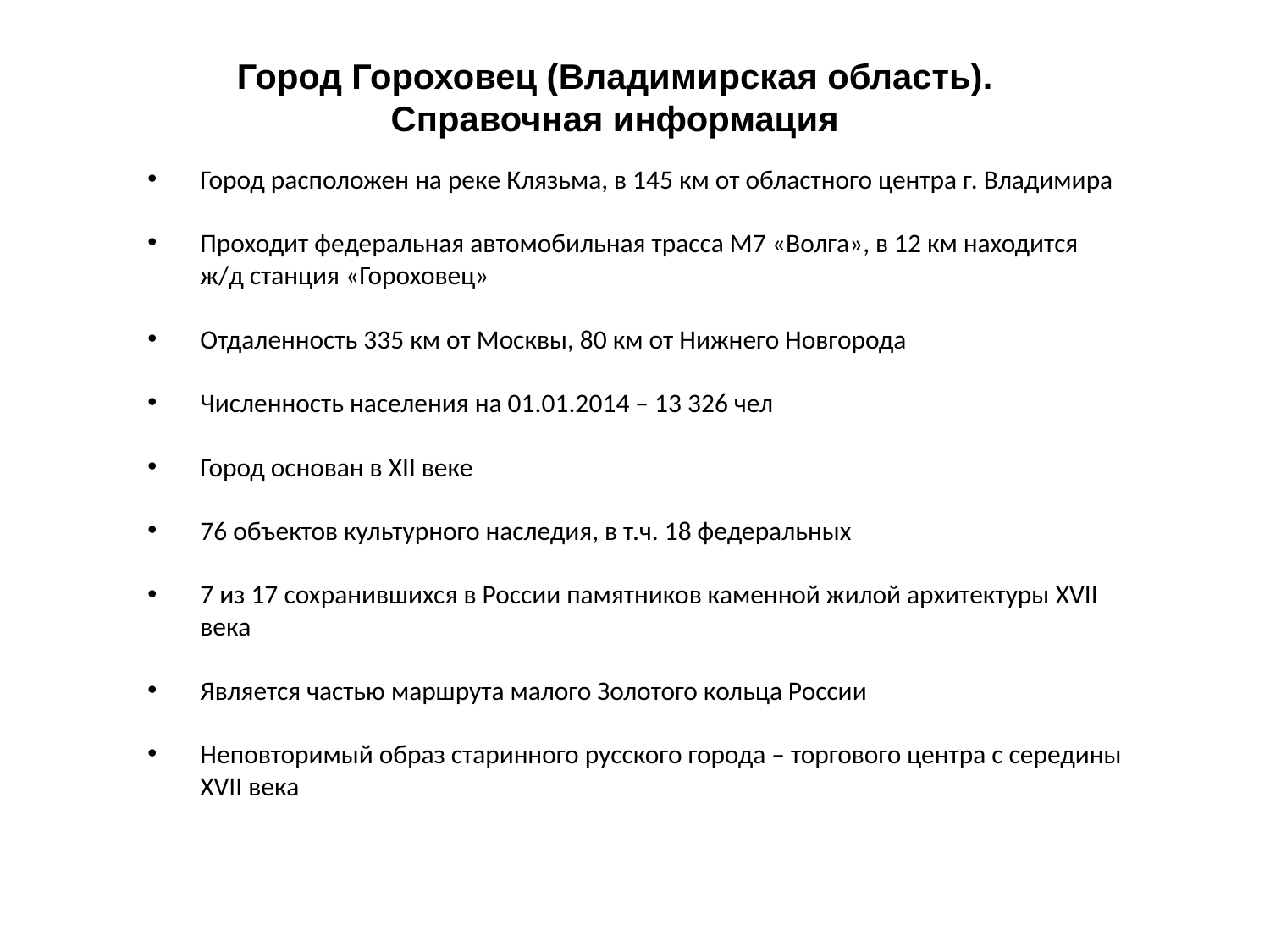

# Город Гороховец (Владимирская область). Справочная информация
Город расположен на реке Клязьма, в 145 км от областного центра г. Владимира

Проходит федеральная автомобильная трасса М7 «Волга», в 12 км находится ж/д станция «Гороховец»

Отдаленность 335 км от Москвы, 80 км от Нижнего Новгорода

Численность населения на 01.01.2014 – 13 326 чел

Город основан в XII веке

76 объектов культурного наследия, в т.ч. 18 федеральных

7 из 17 сохранившихся в России памятников каменной жилой архитектуры XVII века

Является частью маршрута малого Золотого кольца России

Неповторимый образ старинного русского города – торгового центра с середины XVII века